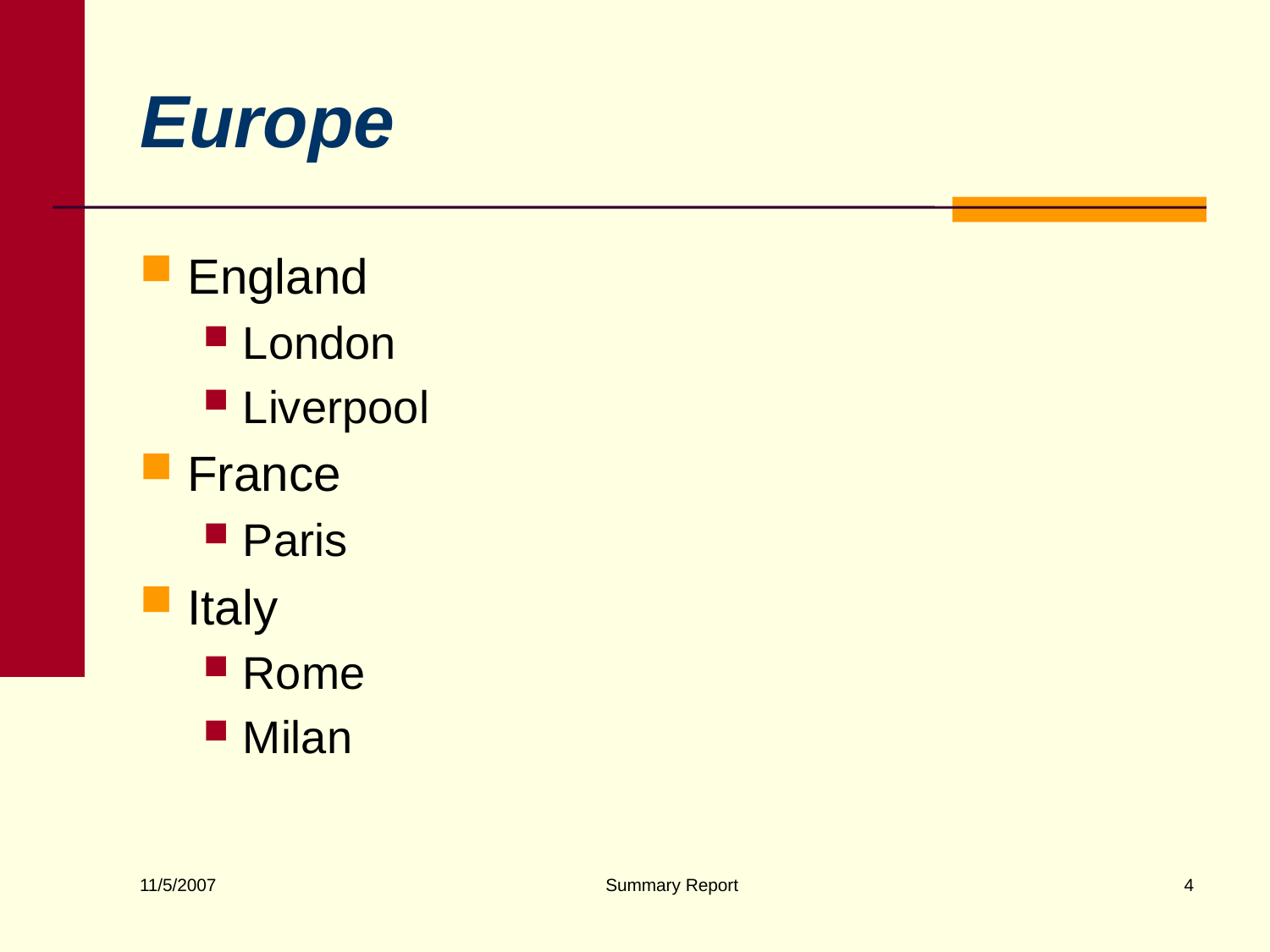

# Europe
England
London
Liverpool
France
Paris
Italy
Rome
Milan
Summary Report
4
11/5/2007